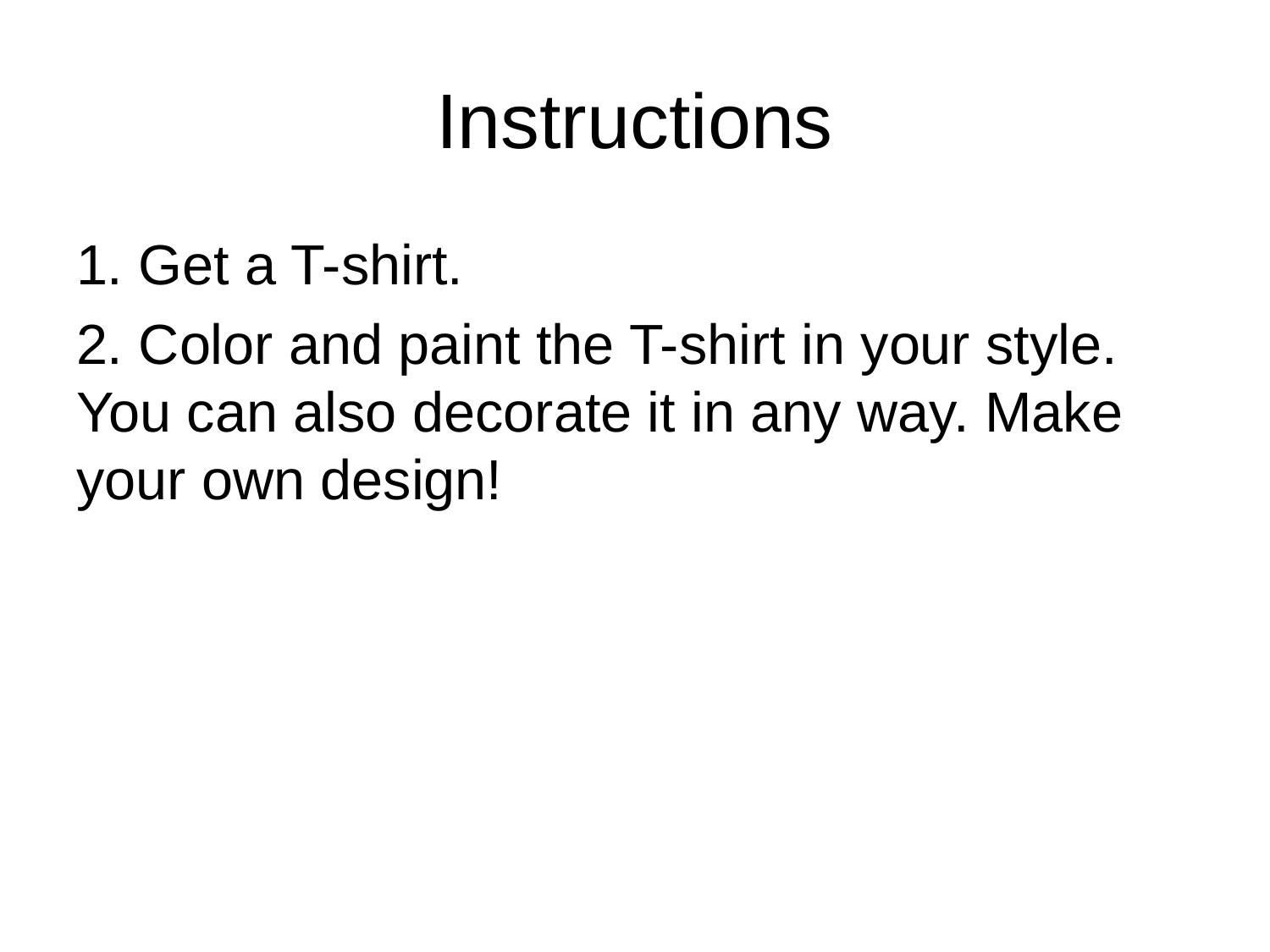

# Instructions
1. Get a T-shirt.
2. Color and paint the T-shirt in your style. You can also decorate it in any way. Make your own design!